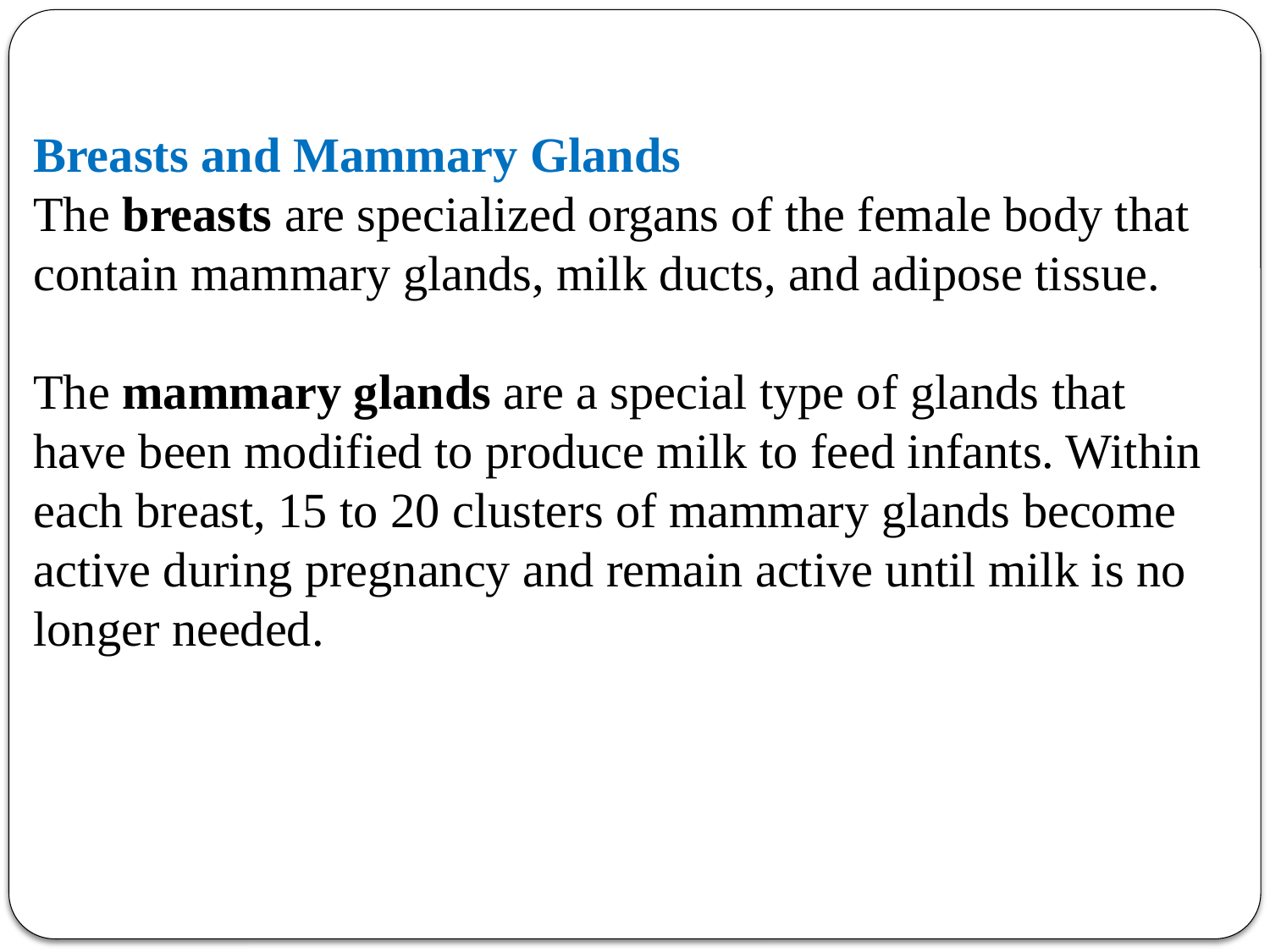

Breasts and Mammary Glands
The breasts are specialized organs of the female body that contain mammary glands, milk ducts, and adipose tissue.

The mammary glands are a special type of glands that have been modified to produce milk to feed infants. Within each breast, 15 to 20 clusters of mammary glands become active during pregnancy and remain active until milk is no longer needed.